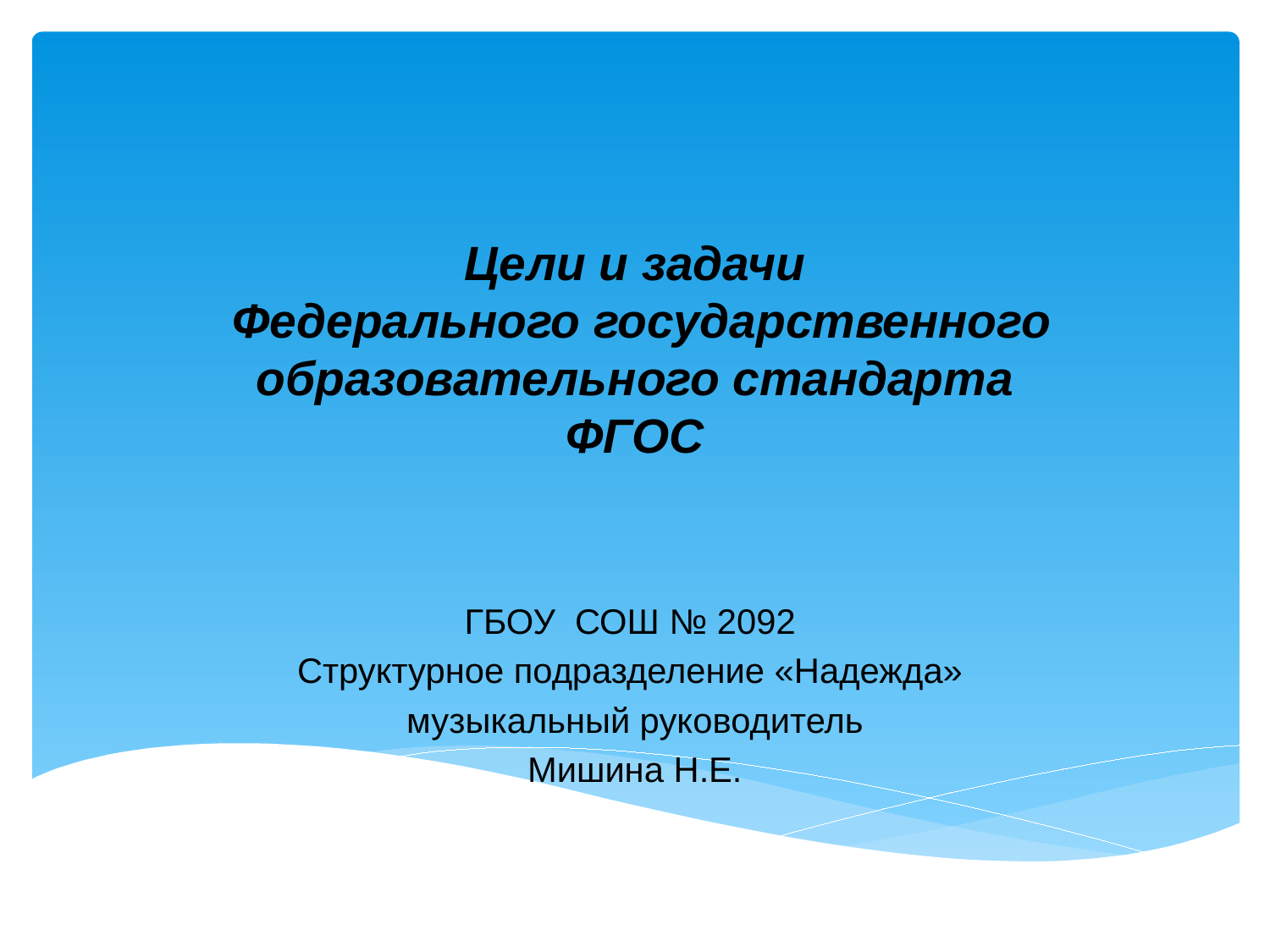

# Цели и задачи Федерального государственного образовательного стандарта ФГОС

ГБОУ  СОШ № 2092
Структурное подразделение «Надежда»
музыкальный руководитель
Мишина Н.Е.